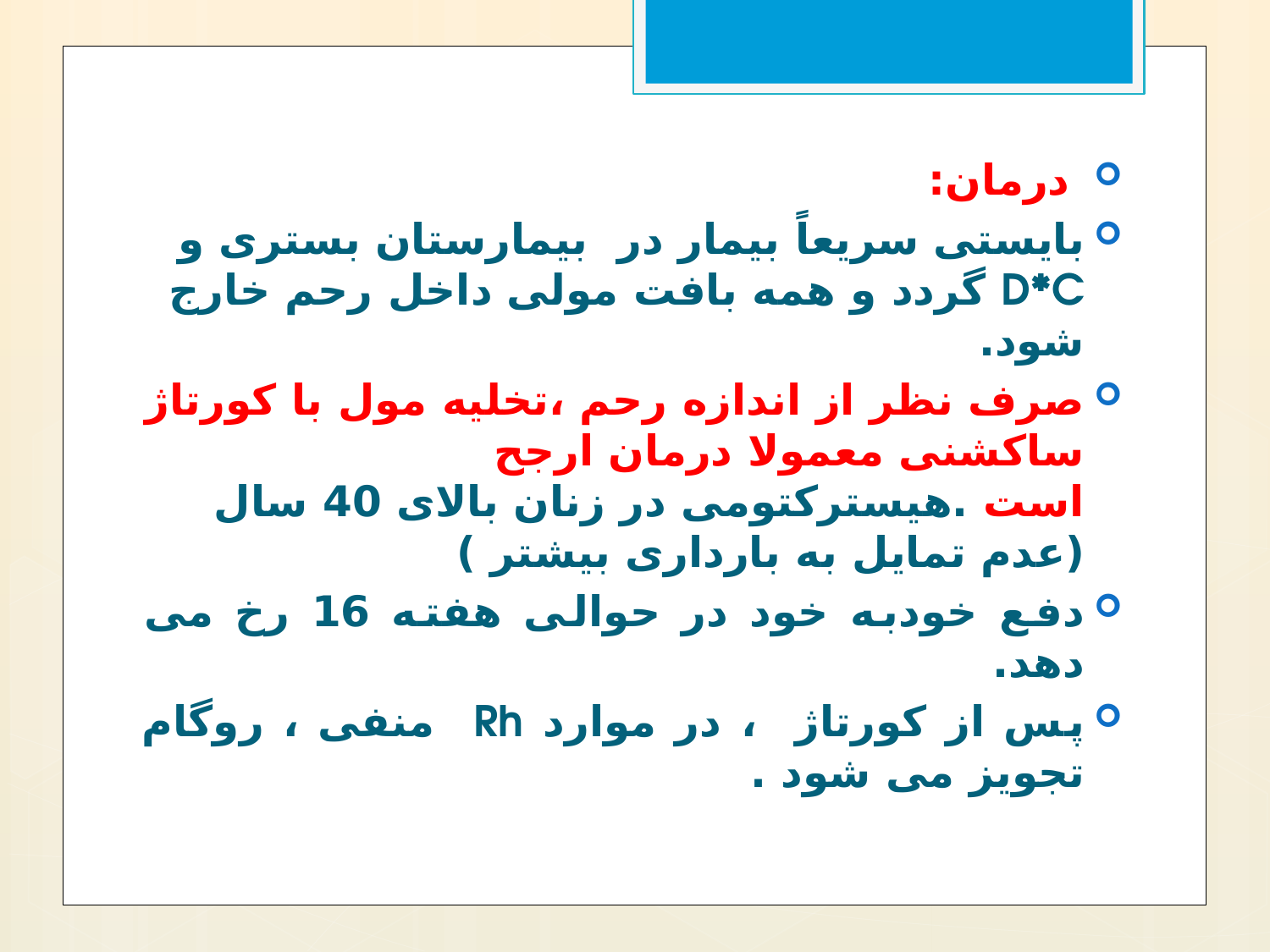

درمان:
بایستی سریعاً بیمار در  بیمارستان بستری و D*C گردد و همه بافت مولی داخل رحم خارج شود.
صرف نظر از اندازه رحم ،تخلیه مول با کورتاژ ساکشنی معمولا درمان ارجح است .هیسترکتومی در زنان بالای 40 سال (عدم تمایل به بارداری بیشتر )
دفع خودبه خود در حوالی هفته 16 رخ می دهد.
پس از کورتاژ  ، در موارد Rh  منفی ، روگام تجویز می شود .